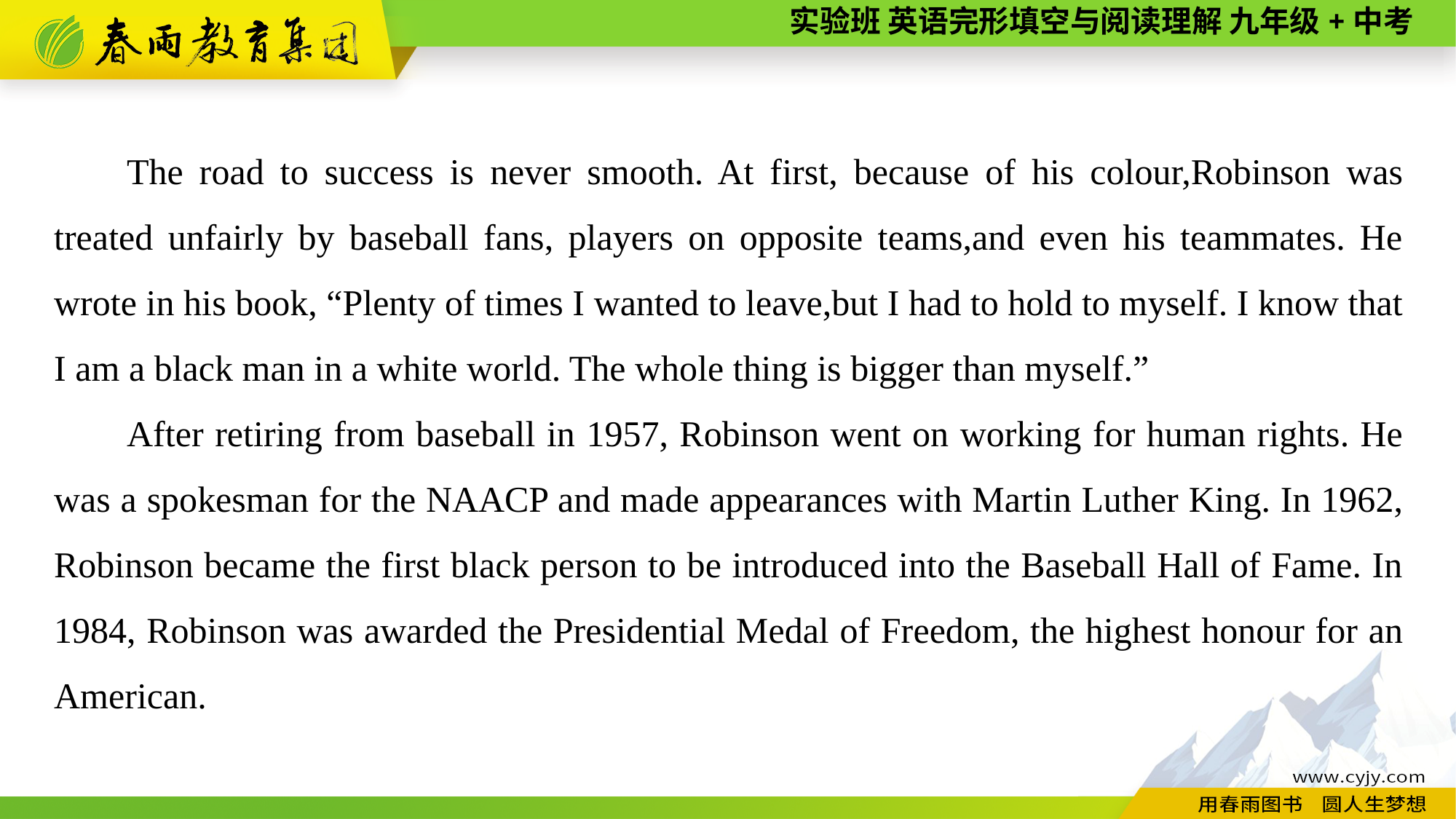

The road to success is never smooth. At first, because of his colour,Robinson was treated unfairly by baseball fans, players on opposite teams,and even his teammates. He wrote in his book, “Plenty of times I wanted to leave,but I had to hold to myself. I know that I am a black man in a white world. The whole thing is bigger than myself.”
After retiring from baseball in 1957, Robinson went on working for human rights. He was a spokesman for the NAACP and made appearances with Martin Luther King. In 1962, Robinson became the first black person to be introduced into the Baseball Hall of Fame. In 1984, Robinson was awarded the Presidential Medal of Freedom, the highest honour for an American.